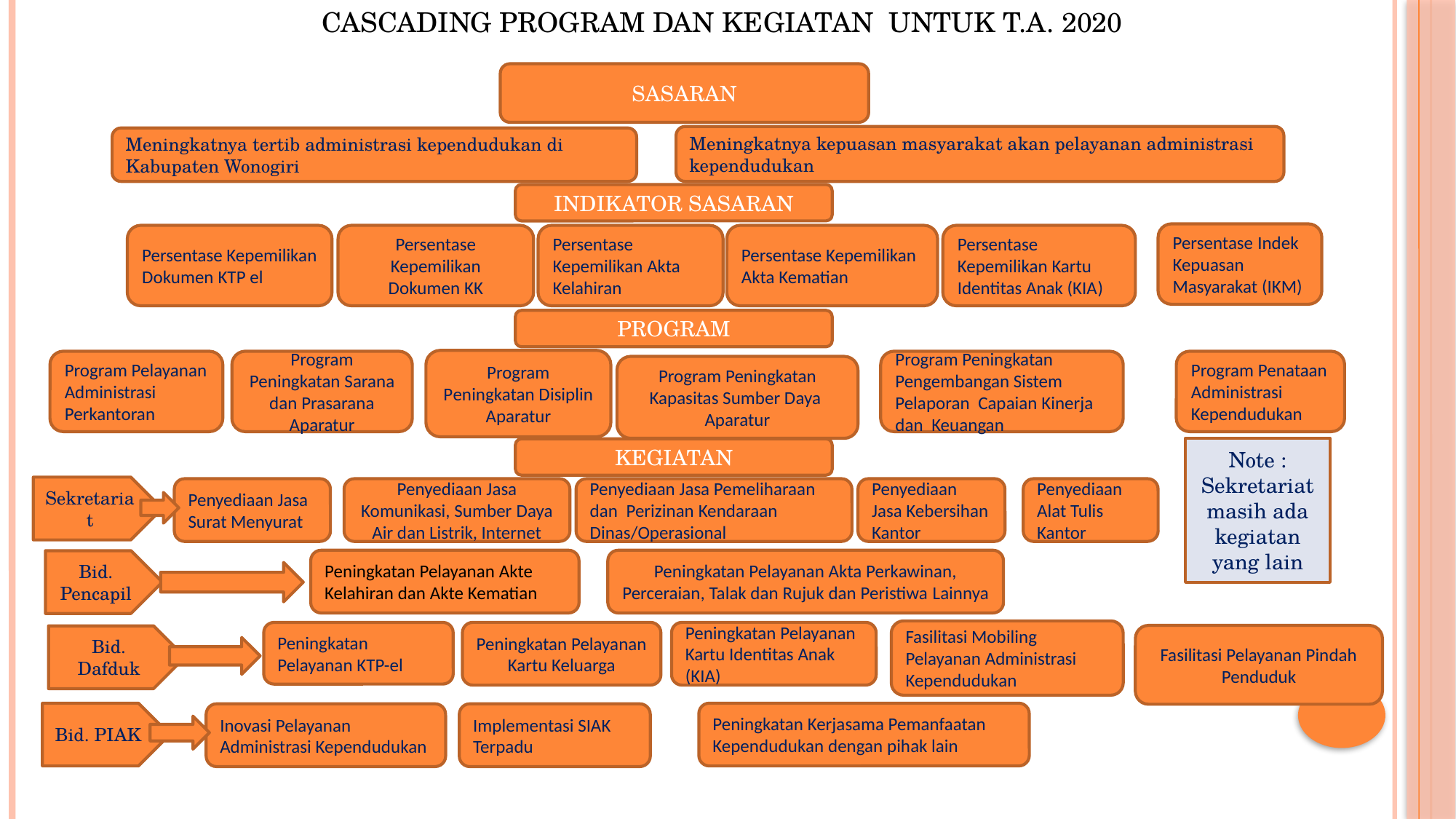

CASCADING PROGRAM DAN KEGIATAN  UNTUK T.A. 2020

SASARAN
Meningkatnya kepuasan masyarakat akan pelayanan administrasi kependudukan
Meningkatnya tertib administrasi kependudukan di Kabupaten Wonogiri
INDIKATOR SASARAN
Persentase Indek Kepuasan Masyarakat (IKM)
Persentase Kepemilikan Dokumen KTP el
Persentase Kepemilikan Dokumen KK
Persentase Kepemilikan Akta Kelahiran
Persentase Kepemilikan Akta Kematian
Persentase Kepemilikan Kartu Identitas Anak (KIA)
PROGRAM
Program Peningkatan Disiplin Aparatur
Program Pelayanan Administrasi  Perkantoran
Program Peningkatan Sarana dan Prasarana Aparatur
Program Peningkatan Pengembangan Sistem Pelaporan  Capaian Kinerja dan  Keuangan
Program Penataan Administrasi  Kependudukan
Program Peningkatan Kapasitas Sumber Daya  Aparatur
Note : Sekretariatmasih ada kegiatan yang lain
KEGIATAN
Sekretariat
Penyediaan Jasa Surat Menyurat
Penyediaan Jasa Komunikasi, Sumber Daya Air dan Listrik, Internet
Penyediaan Jasa Pemeliharaan dan  Perizinan Kendaraan Dinas/Operasional
Penyediaan Jasa Kebersihan Kantor
Penyediaan Alat Tulis Kantor

Peningkatan Pelayanan Akte Kelahiran dan Akte Kematian
Peningkatan Pelayanan Akta Perkawinan, Perceraian, Talak dan Rujuk dan Peristiwa Lainnya
Bid. Pencapil

Fasilitasi Mobiling Pelayanan Administrasi Kependudukan
Peningkatan Pelayanan KTP-el
Peningkatan Pelayanan Kartu Keluarga
Peningkatan Pelayanan Kartu Identitas Anak (KIA)
Fasilitasi Pelayanan Pindah Penduduk
Bid. Dafduk

Bid. PIAK
Peningkatan Kerjasama Pemanfaatan Kependudukan dengan pihak lain
Inovasi Pelayanan Administrasi Kependudukan
Implementasi SIAK Terpadu